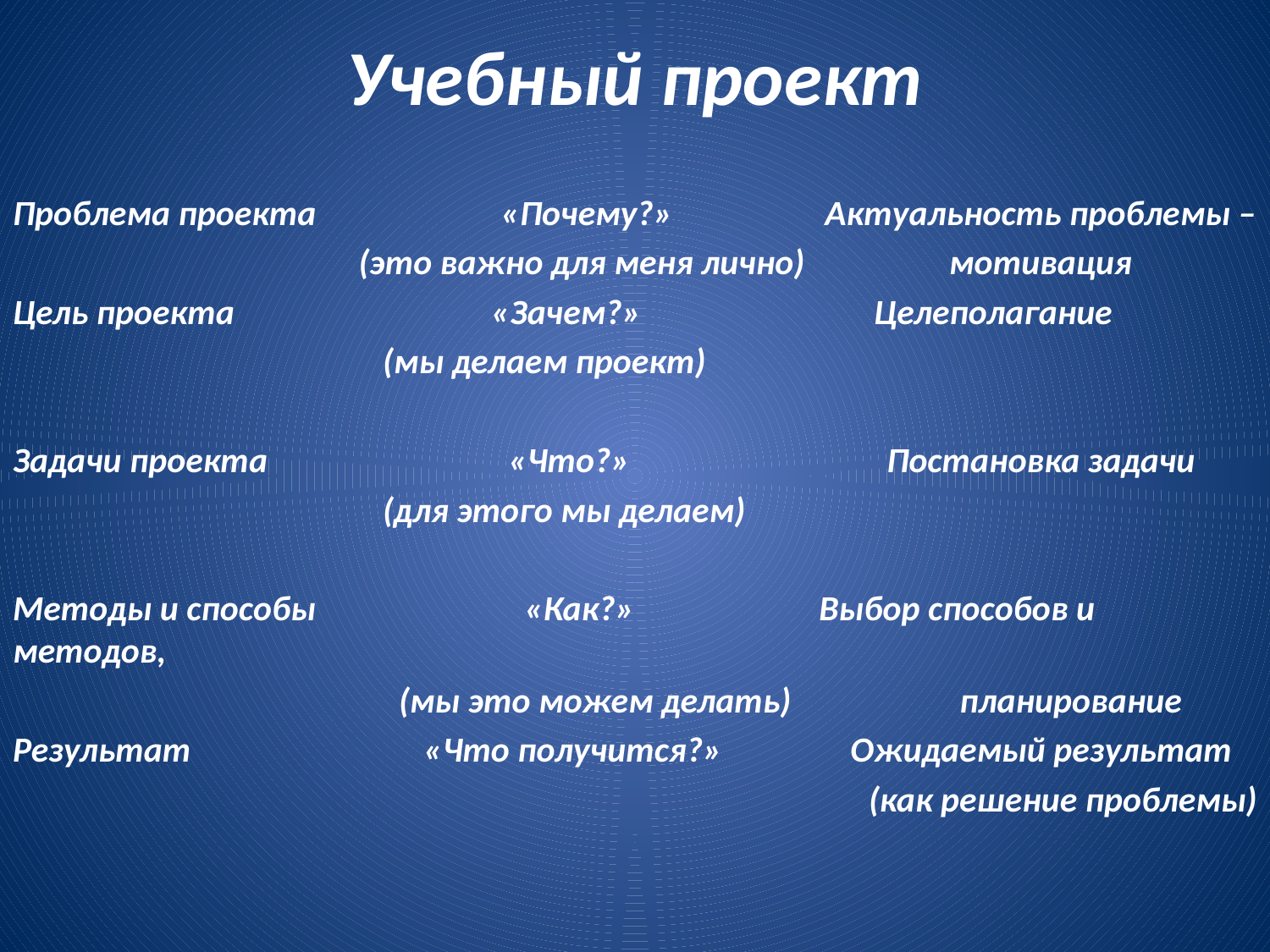

# Учебный проект

Проблема проекта                       «Почему?»                   Актуальность проблемы –
                                           (это важно для меня лично)                  мотивация
Цель проекта                                «Зачем?»                             Целеполагание
                                              (мы делаем проект)

Задачи проекта                              «Что?»                                Постановка задачи
                                              (для этого мы делаем)

Методы и способы                          «Как?»                       Выбор способов и методов,
                                                (мы это можем делать)                     планирование
Результат                             «Что получится?»                Ожидаемый результат
                                                 (как решение проблемы)